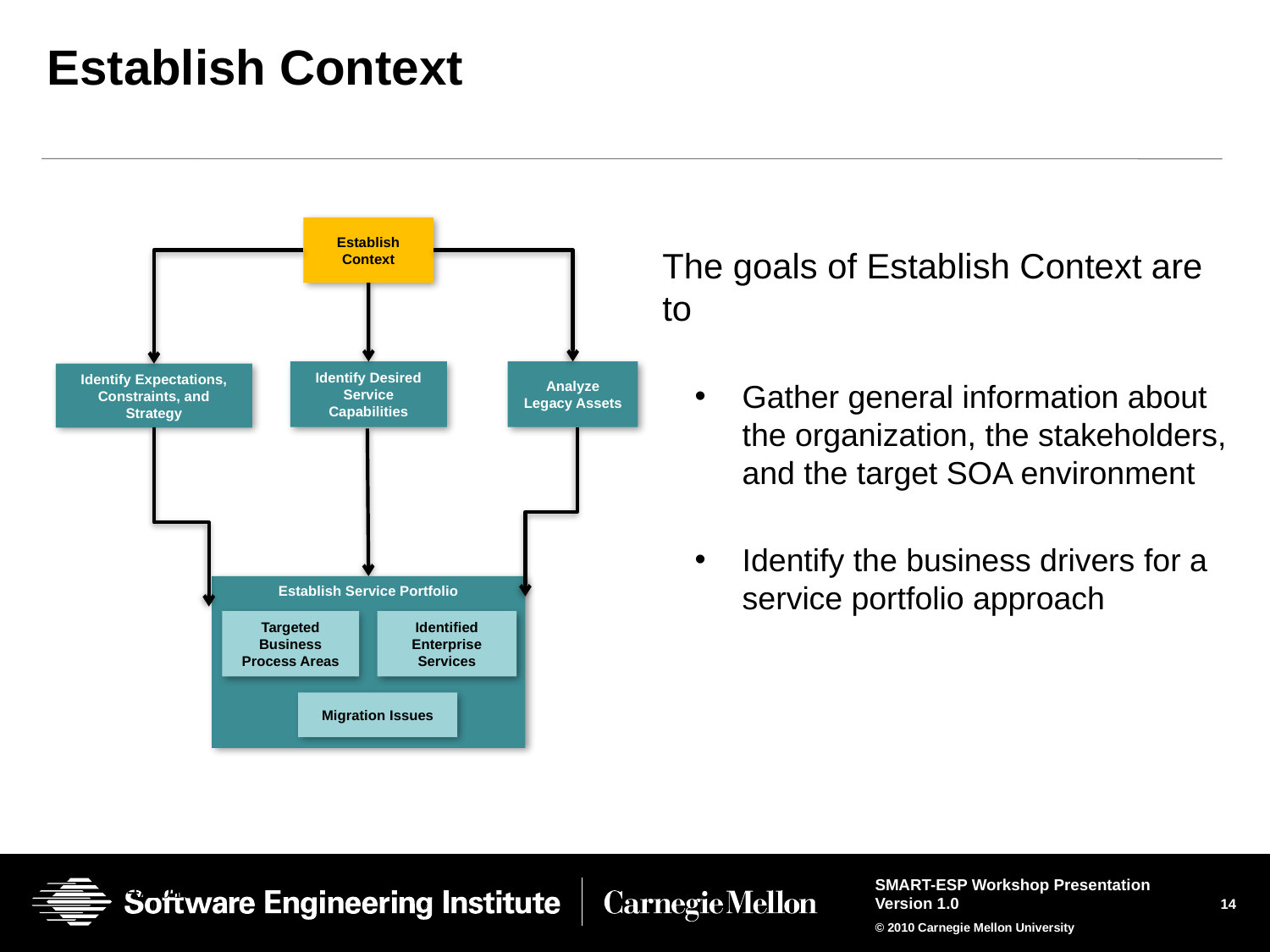

# Establish Context
Establish Context
Identify Desired Service Capabilities
Analyze Legacy Assets
Identify Expectations, Constraints, and Strategy
Establish Service Portfolio

Targeted Business Process Areas
Identified Enterprise Services
Migration Issues
The goals of Establish Context are to

Gather general information about the organization, the stakeholders, and the target SOA environment

Identify the business drivers for a service portfolio approach

2/4/2013